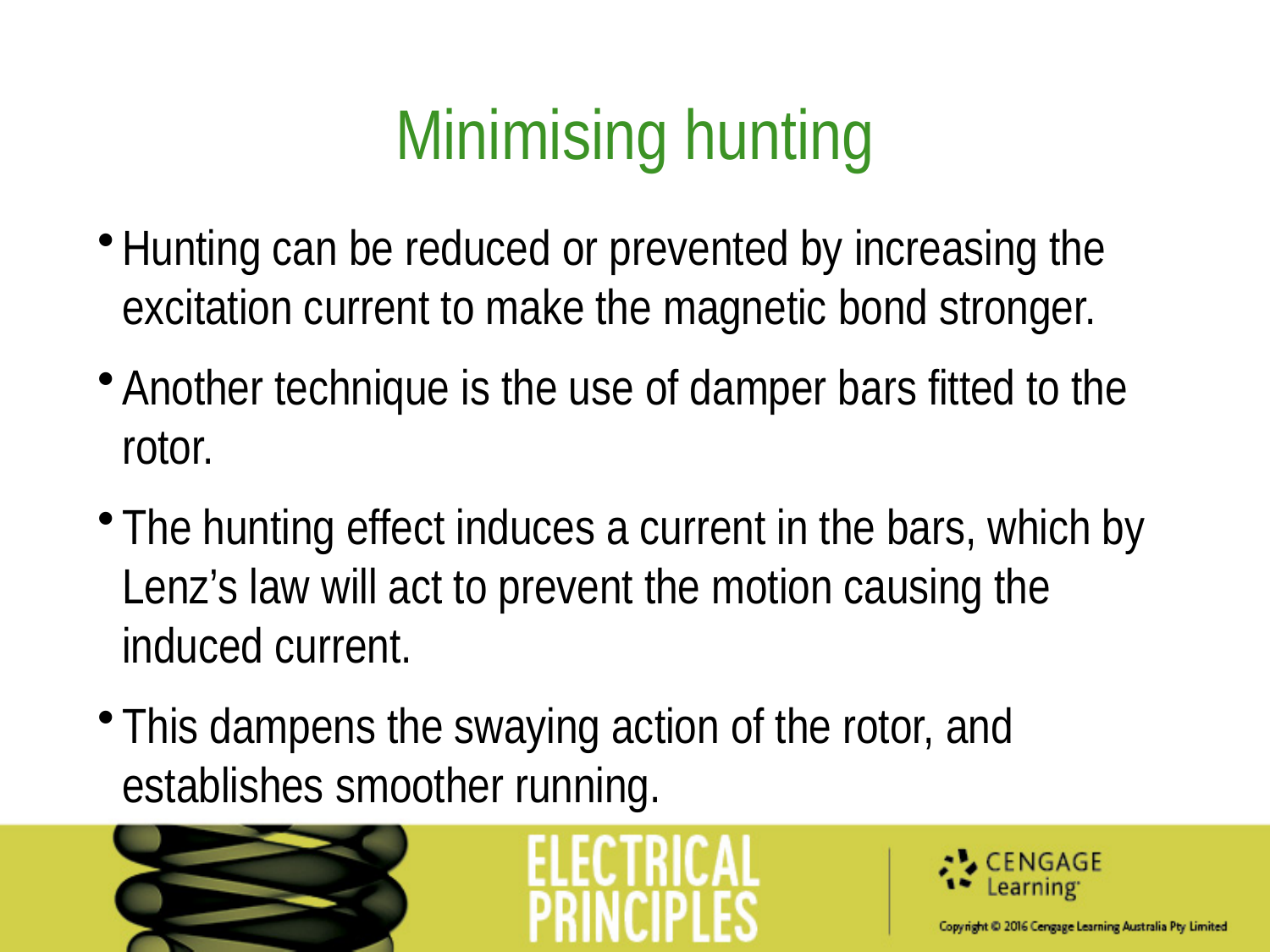

Minimising hunting

Hunting can be reduced or prevented by increasing the excitation current to make the magnetic bond stronger.
Another technique is the use of damper bars fitted to the rotor.
The hunting effect induces a current in the bars, which by Lenz’s law will act to prevent the motion causing the induced current.
This dampens the swaying action of the rotor, and establishes smoother running.